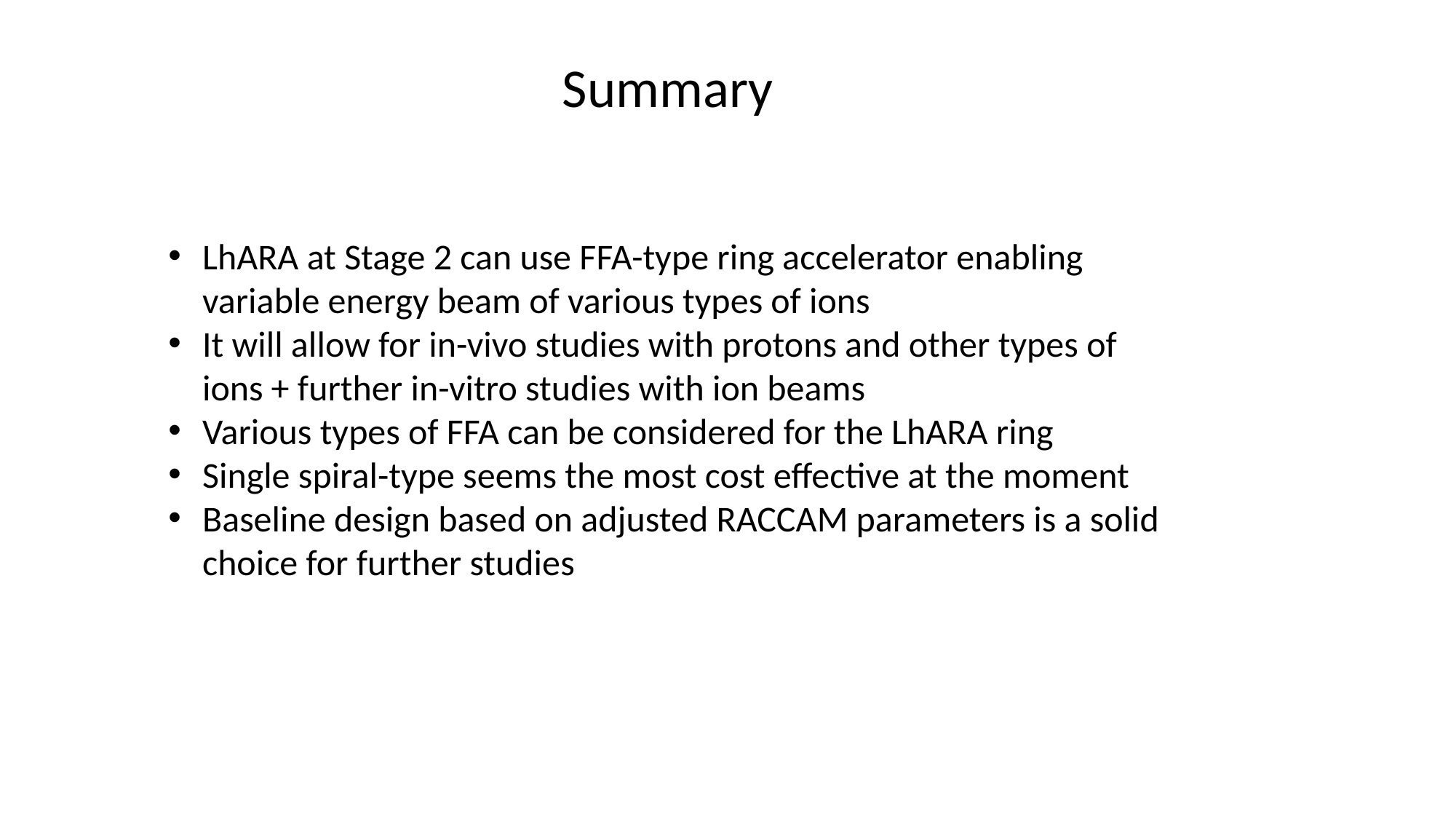

Summary
LhARA at Stage 2 can use FFA-type ring accelerator enabling variable energy beam of various types of ions
It will allow for in-vivo studies with protons and other types of ions + further in-vitro studies with ion beams
Various types of FFA can be considered for the LhARA ring
Single spiral-type seems the most cost effective at the moment
Baseline design based on adjusted RACCAM parameters is a solid choice for further studies